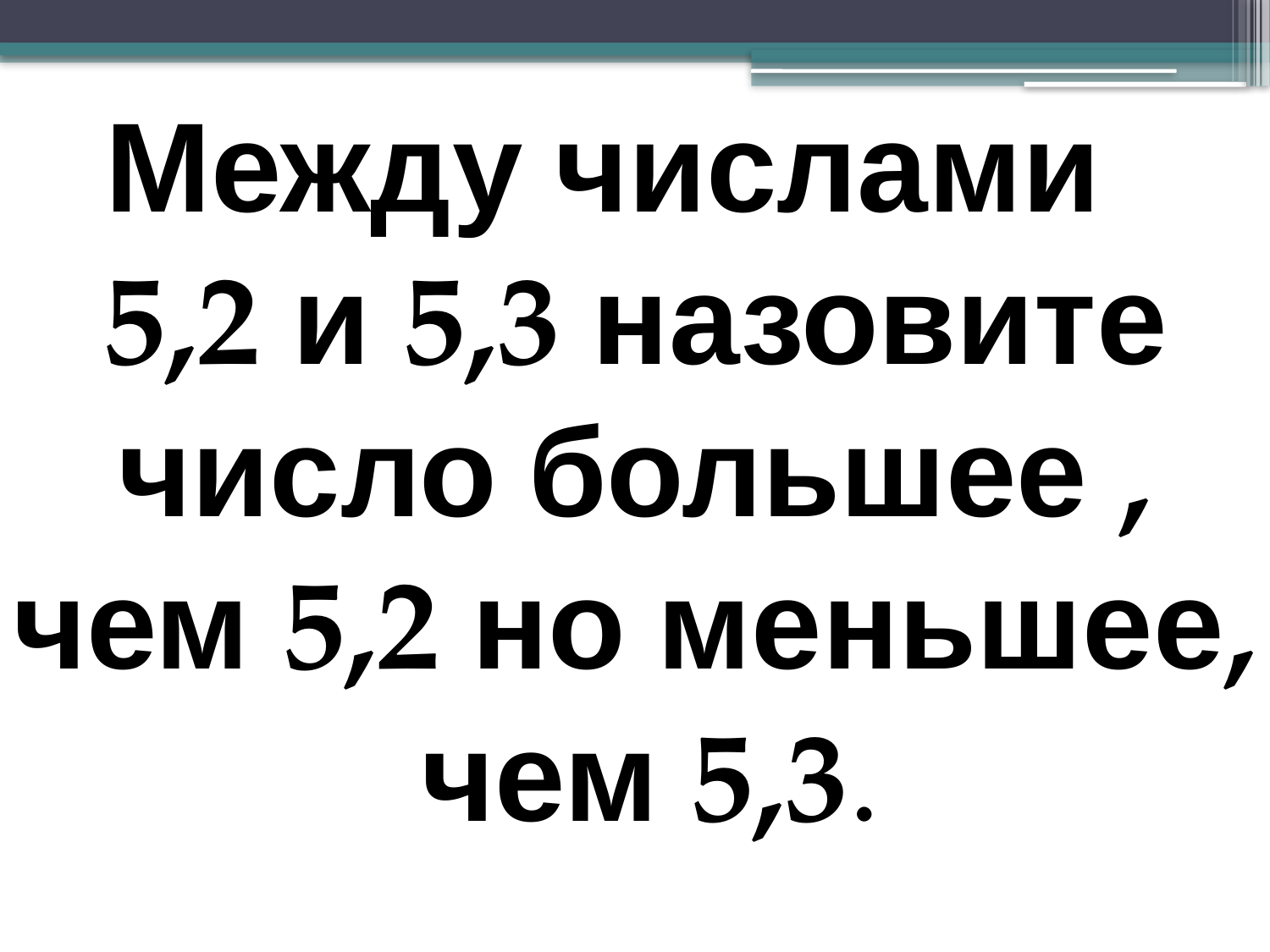

# Между числами   5,2 и 5,3 назовите число большее , чем 5,2 но меньшее,  чем 5,3.